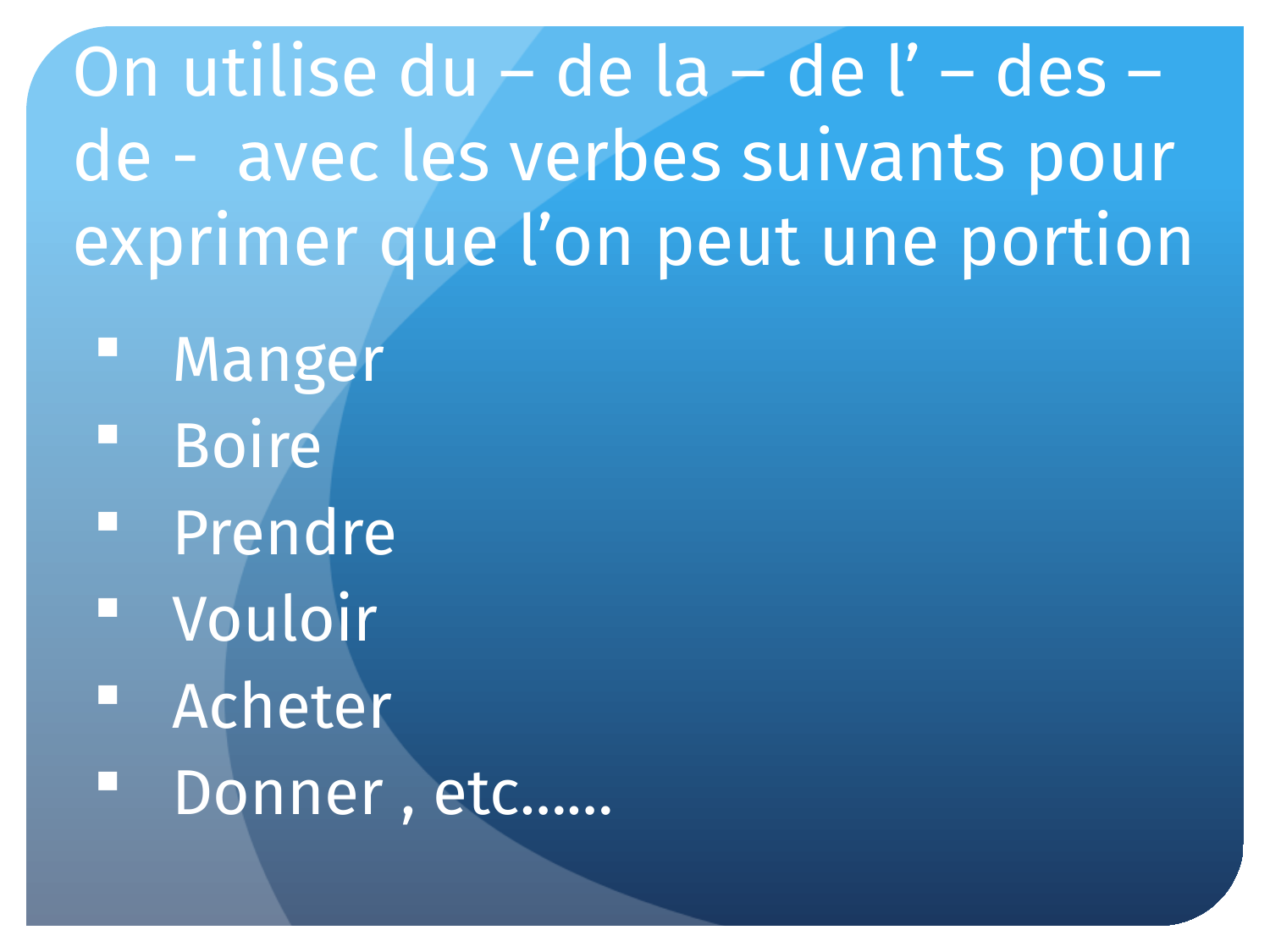

# On utilise du – de la – de l’ – des – de -  avec les verbes suivants pour exprimer que l’on peut une portion
Manger
Boire
Prendre
Vouloir
Acheter
Donner , etc……